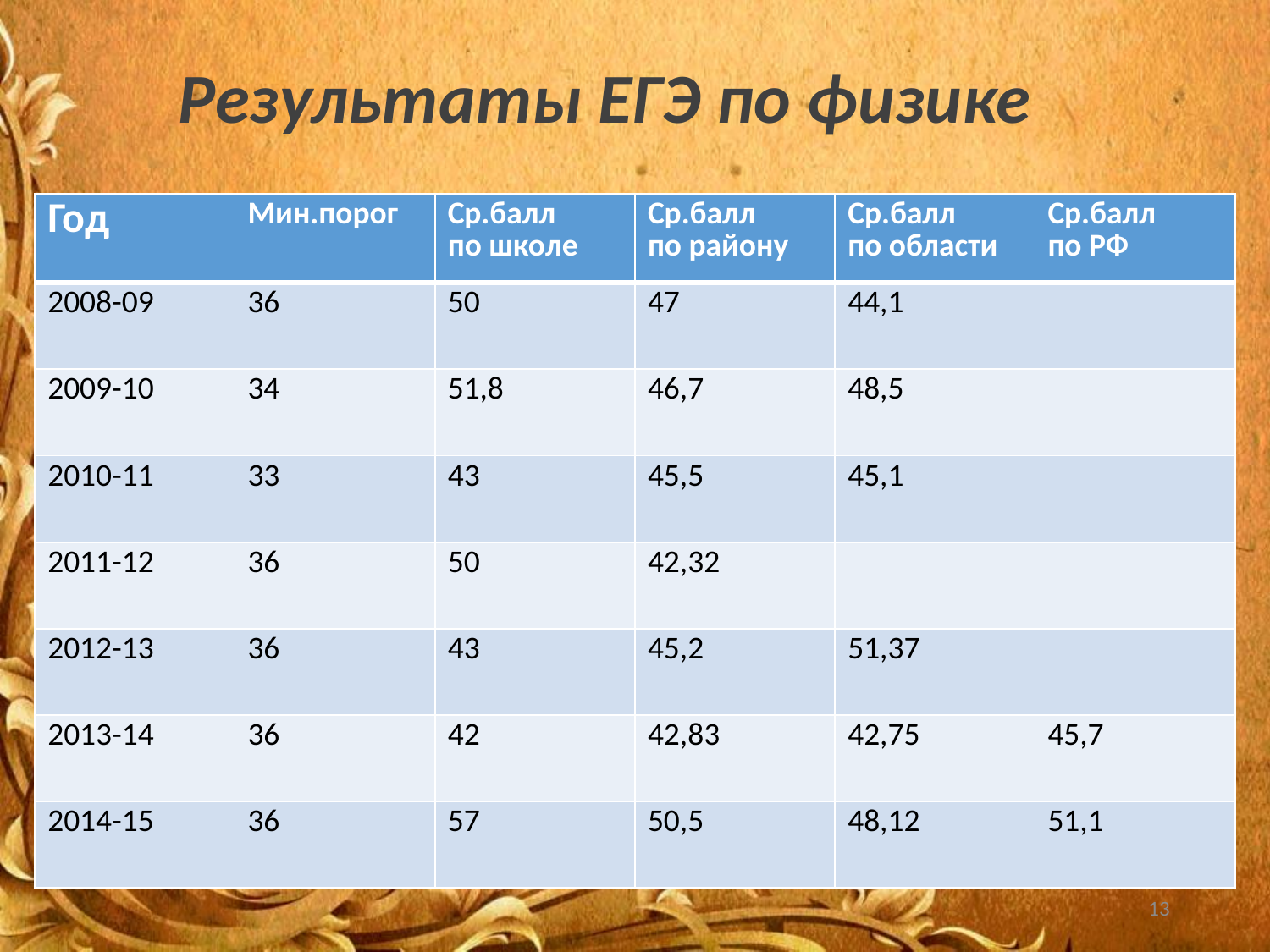

Результаты ЕГЭ по физике
| Год | Мин.порог | Ср.балл по школе | Ср.балл по району | Ср.балл по области | Ср.балл по РФ |
| --- | --- | --- | --- | --- | --- |
| 2008-09 | 36 | 50 | 47 | 44,1 |  |
| 2009-10 | 34 | 51,8 | 46,7 | 48,5 |  |
| 2010-11 | 33 | 43 | 45,5 | 45,1 |  |
| 2011-12 | 36 | 50 | 42,32 |  |  |
| 2012-13 | 36 | 43 | 45,2 | 51,37 |  |
| 2013-14 | 36 | 42 | 42,83 | 42,75 | 45,7 |
| 2014-15 | 36 | 57 | 50,5 | 48,12 | 51,1 |
#
13